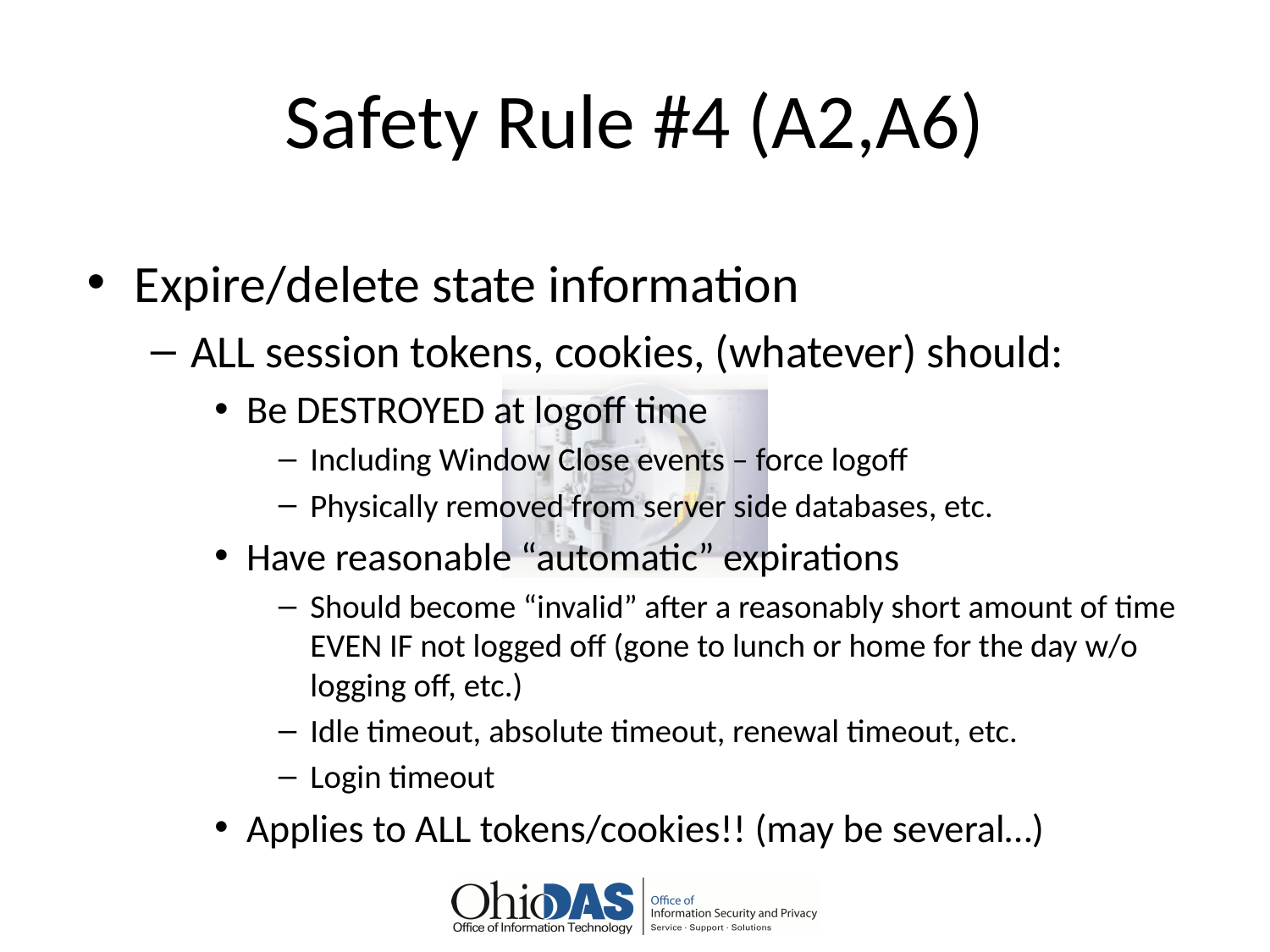

# Safety Rule #4 (A2,A6)
Expire/delete state information
ALL session tokens, cookies, (whatever) should:
Be DESTROYED at logoff time
Including Window Close events – force logoff
Physically removed from server side databases, etc.
Have reasonable “automatic” expirations
Should become “invalid” after a reasonably short amount of time EVEN IF not logged off (gone to lunch or home for the day w/o logging off, etc.)
Idle timeout, absolute timeout, renewal timeout, etc.
Login timeout
Applies to ALL tokens/cookies!! (may be several…)